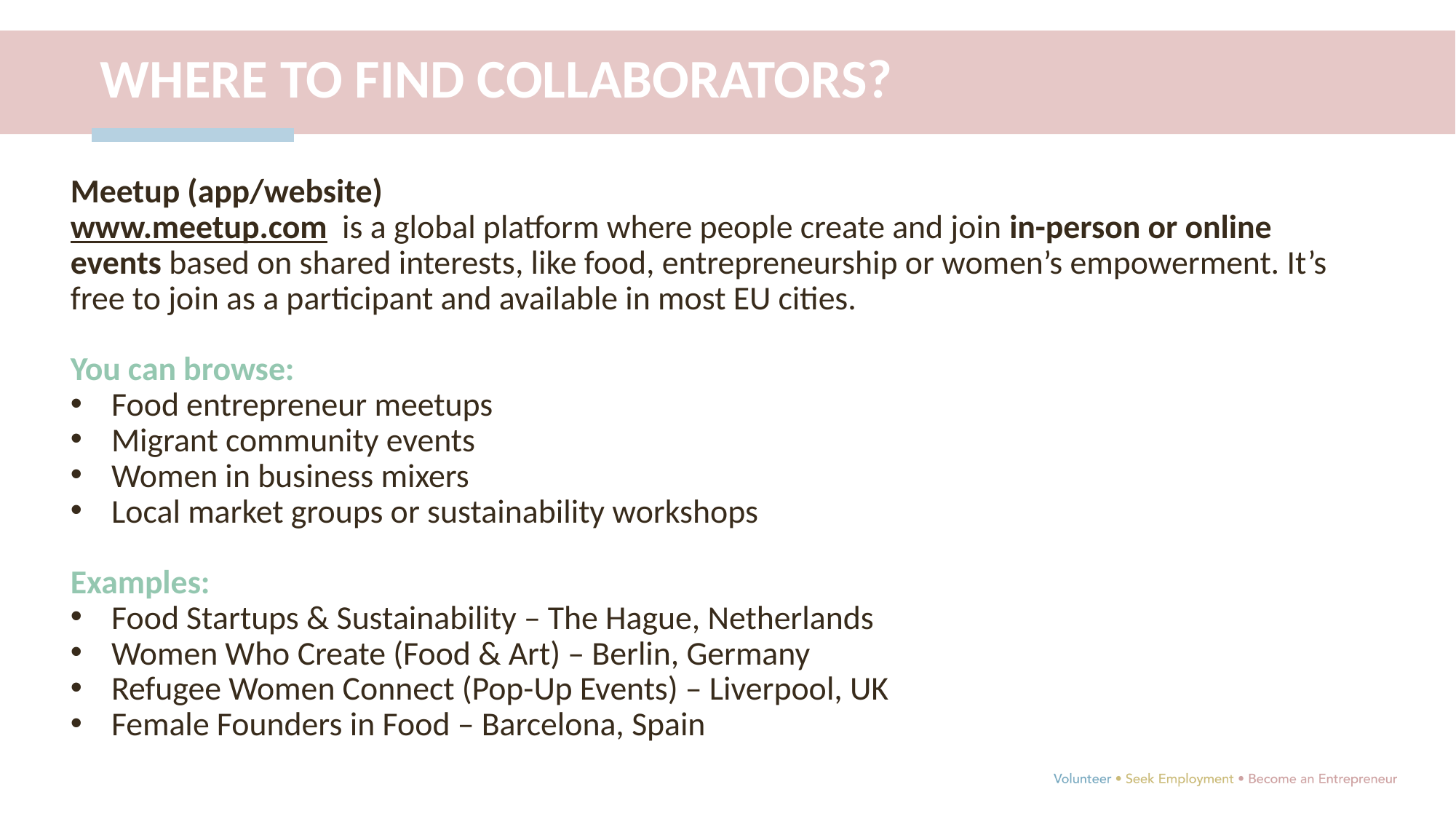

WHERE TO FIND COLLABORATORS?
Meetup (app/website)
www.meetup.com  is a global platform where people create and join in-person or online events based on shared interests, like food, entrepreneurship or women’s empowerment. It’s free to join as a participant and available in most EU cities.

You can browse:
Food entrepreneur meetups
Migrant community events
Women in business mixers
Local market groups or sustainability workshops

Examples:
Food Startups & Sustainability – The Hague, Netherlands
Women Who Create (Food & Art) – Berlin, Germany
Refugee Women Connect (Pop-Up Events) – Liverpool, UK
Female Founders in Food – Barcelona, Spain